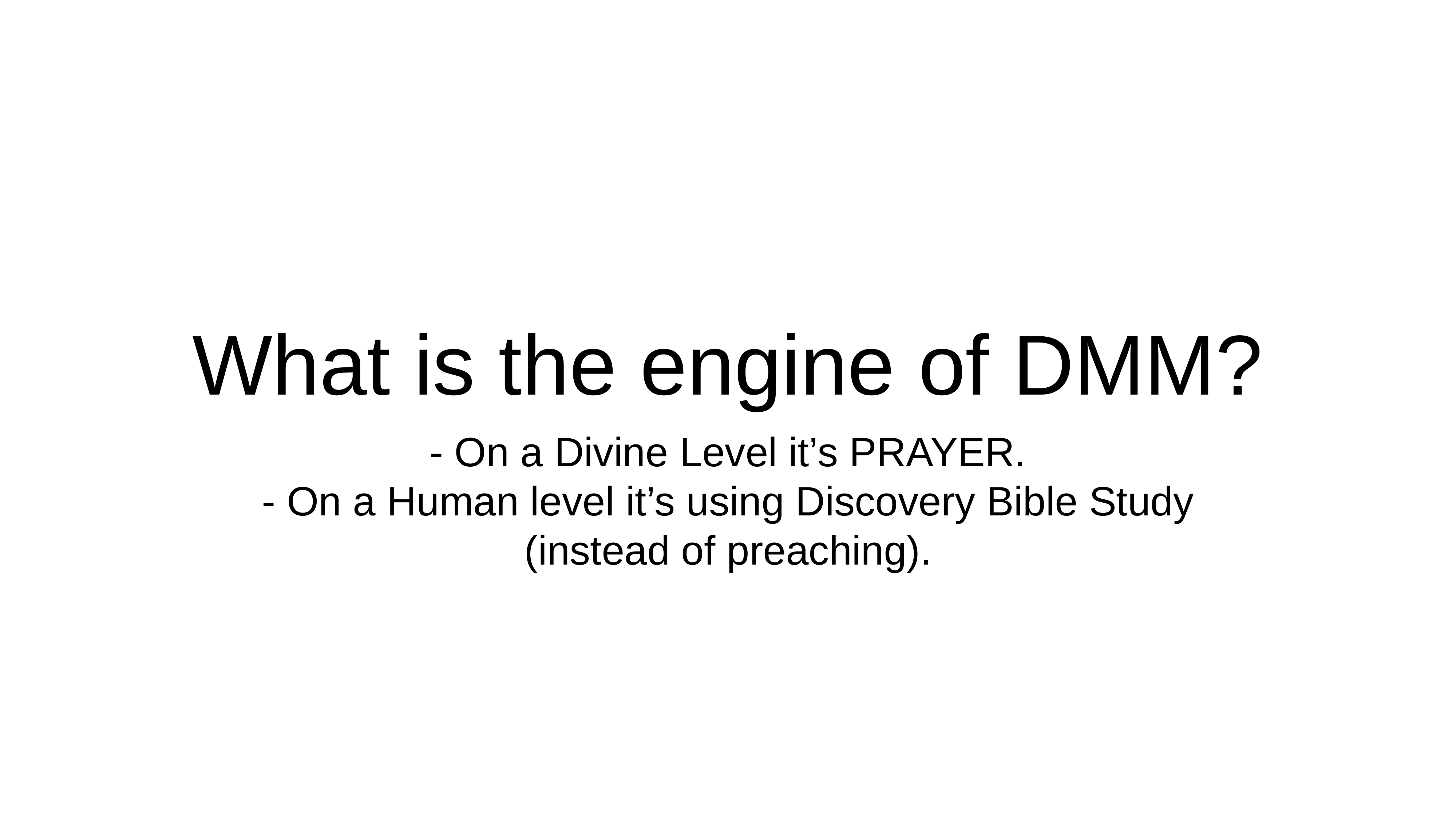

# What is the engine of DMM?
- On a Divine Level it’s PRAYER.
- On a Human level it’s using Discovery Bible Study
(instead of preaching).